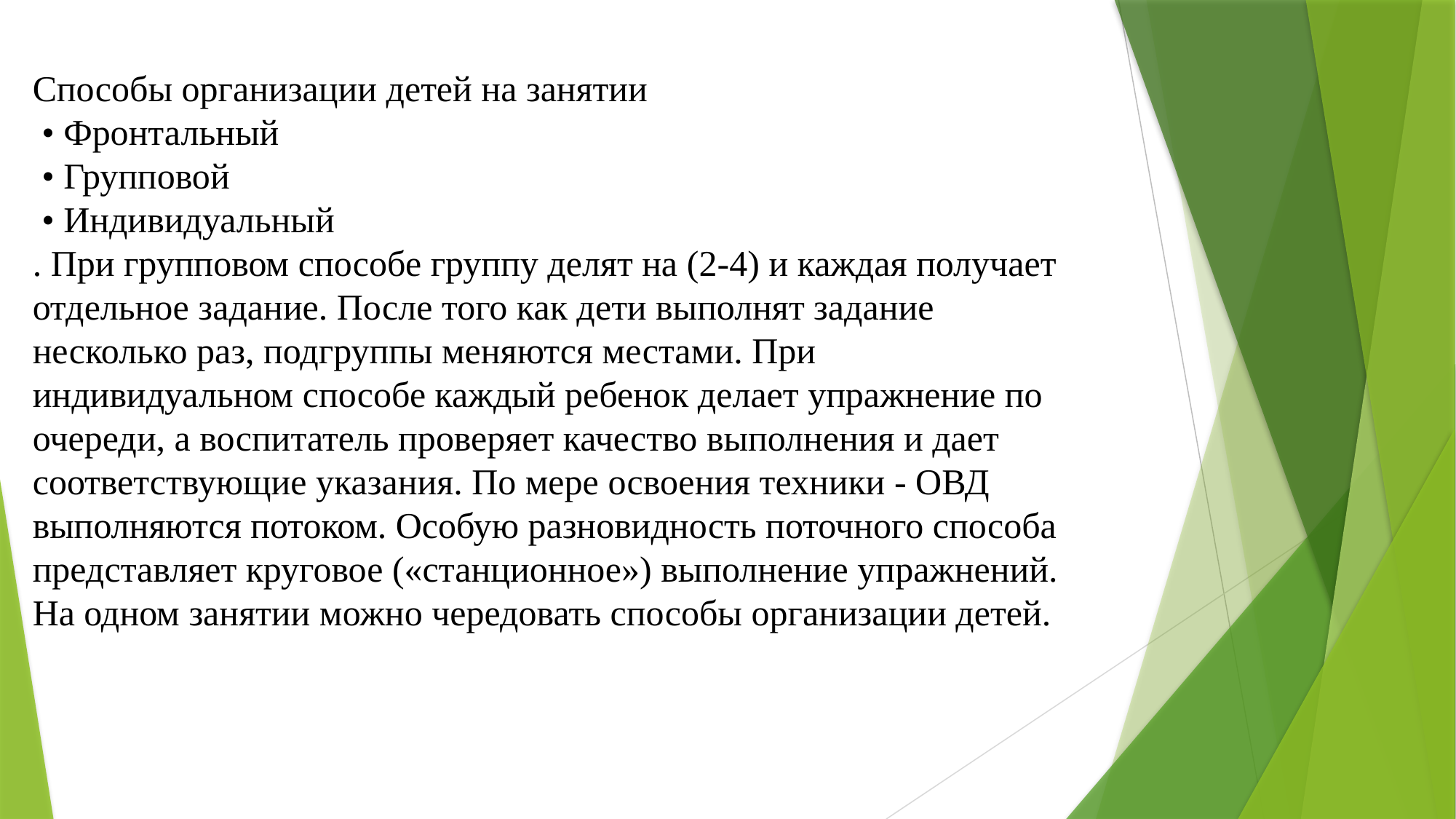

Способы организации детей на занятии
 • Фронтальный
 • Групповой
 • Индивидуальный
. При групповом способе группу делят на (2-4) и каждая получает отдельное задание. После того как дети выполнят задание несколько раз, подгруппы меняются местами. При индивидуальном способе каждый ребенок делает упражнение по очереди, а воспитатель проверяет качество выполнения и дает соответствующие указания. По мере освоения техники - ОВД выполняются потоком. Особую разновидность поточного способа представляет круговое («станционное») выполнение упражнений. На одном занятии можно чередовать способы организации детей.